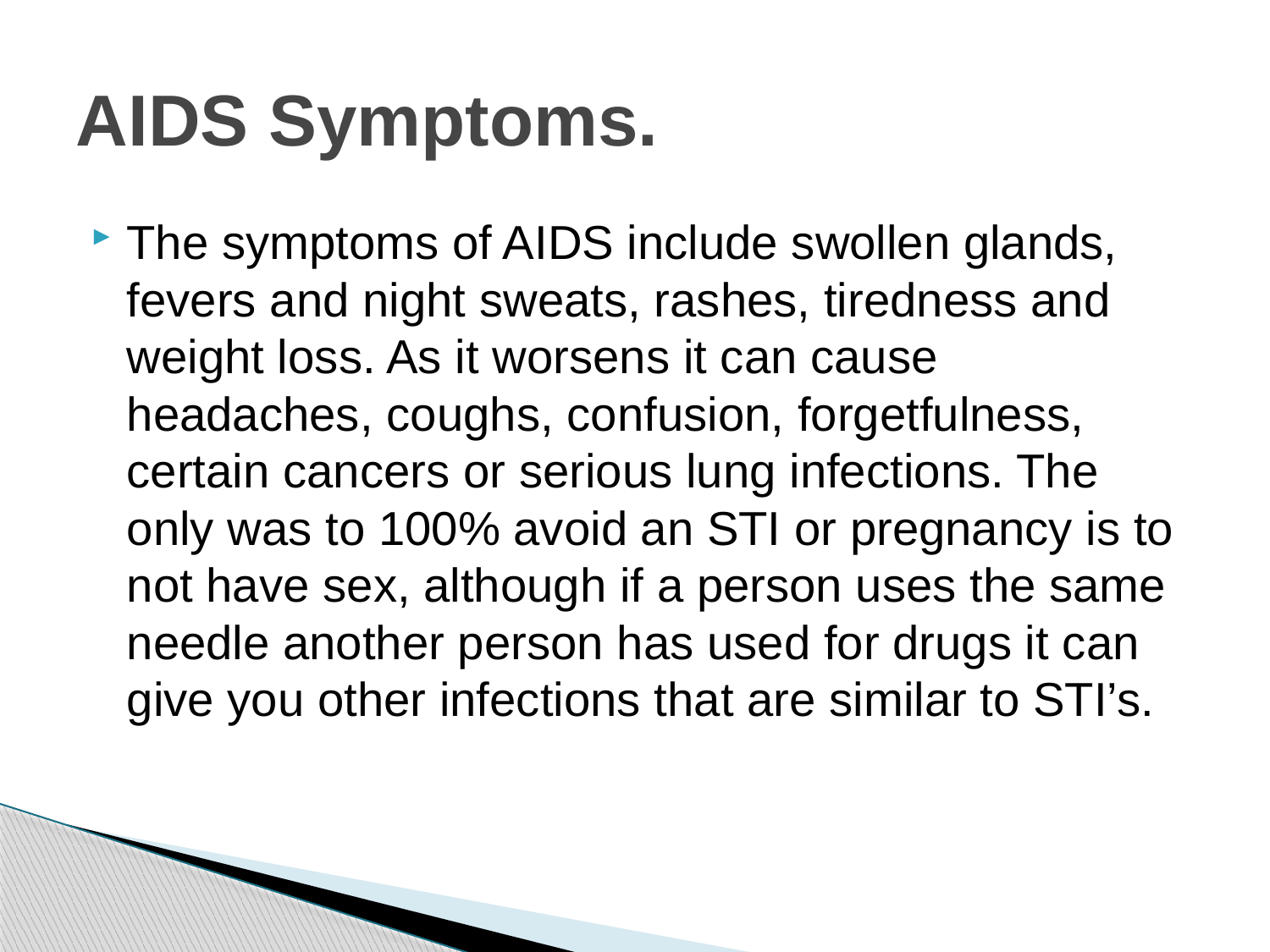

# AIDS Symptoms.
The symptoms of AIDS include swollen glands, fevers and night sweats, rashes, tiredness and weight loss. As it worsens it can cause headaches, coughs, confusion, forgetfulness, certain cancers or serious lung infections. The only was to 100% avoid an STI or pregnancy is to not have sex, although if a person uses the same needle another person has used for drugs it can give you other infections that are similar to STI’s.